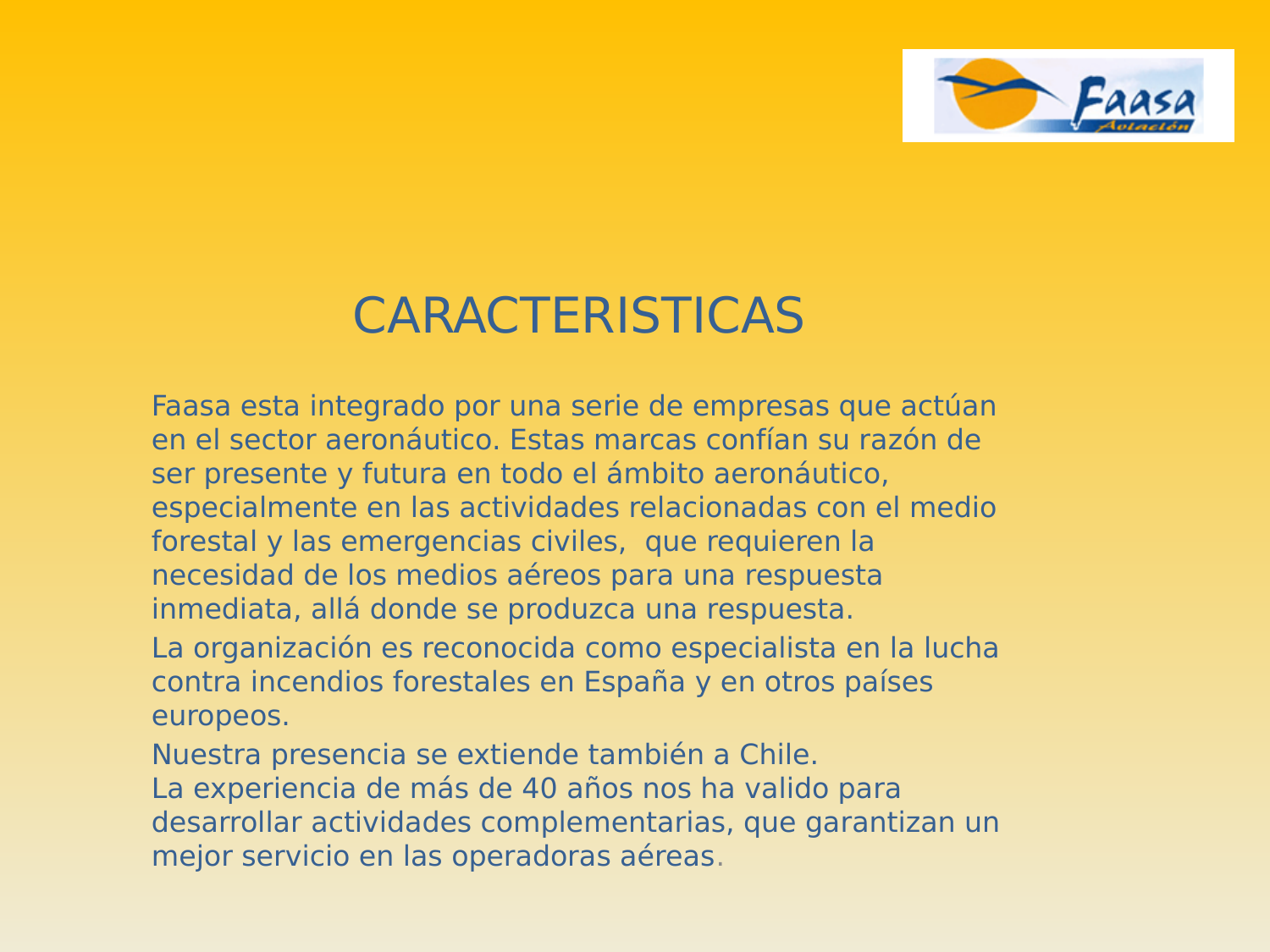

CARACTERISTICAS

Faasa esta integrado por una serie de empresas que actúan en el sector aeronáutico. Estas marcas confían su razón de ser presente y futura en todo el ámbito aeronáutico, especialmente en las actividades relacionadas con el medio forestal y las emergencias civiles,  que requieren la necesidad de los medios aéreos para una respuesta inmediata, allá donde se produzca una respuesta.
La organización es reconocida como especialista en la lucha contra incendios forestales en España y en otros países europeos.
Nuestra presencia se extiende también a Chile.
La experiencia de más de 40 años nos ha valido para desarrollar actividades complementarias, que garantizan un mejor servicio en las operadoras aéreas.